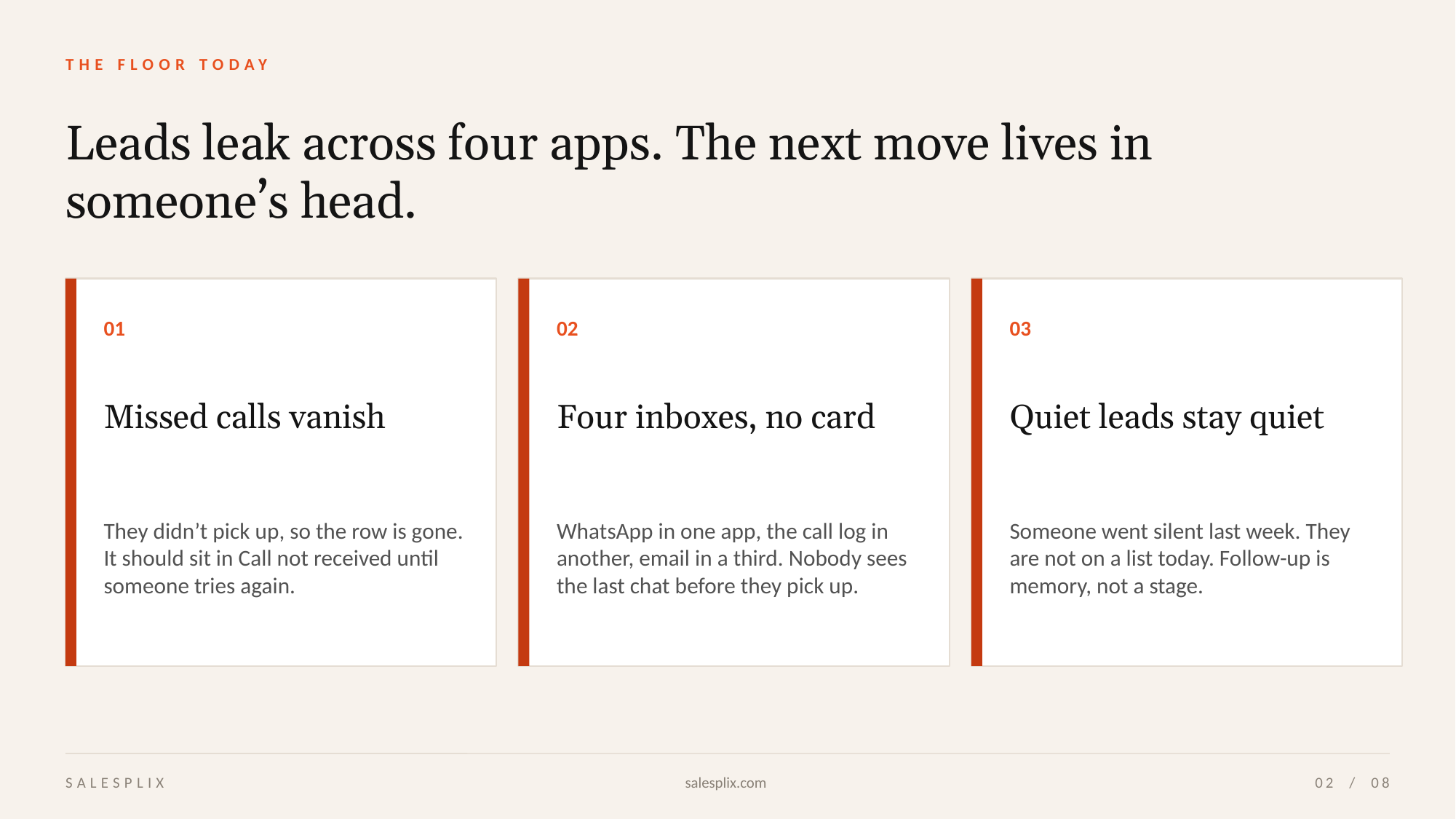

THE FLOOR TODAY
Leads leak across four apps. The next move lives in someone’s head.

01
02
03
Missed calls vanish
Four inboxes, no card
Quiet leads stay quiet
They didn’t pick up, so the row is gone. It should sit in Call not received until someone tries again.
WhatsApp in one app, the call log in another, email in a third. Nobody sees the last chat before they pick up.
Someone went silent last week. They are not on a list today. Follow-up is memory, not a stage.

SALESPLIX
salesplix.com
02  /  08